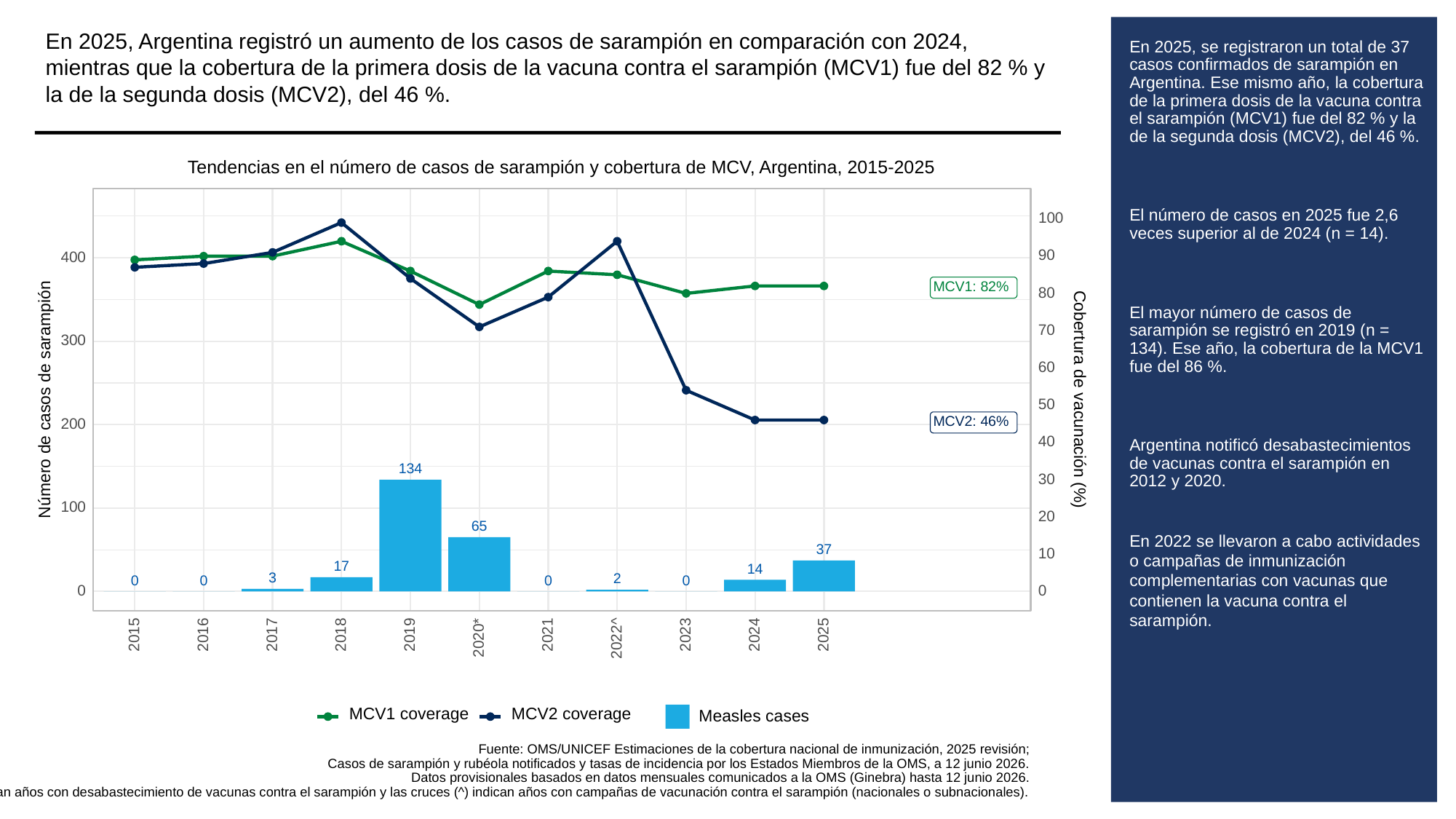

En 2025, Argentina registró un aumento de los casos de sarampión en comparación con 2024, mientras que la cobertura de la primera dosis de la vacuna contra el sarampión (MCV1) fue del 82 % y la de la segunda dosis (MCV2), del 46 %.
# En 2025, se registraron un total de 37 casos confirmados de sarampión en Argentina. Ese mismo año, la cobertura de la primera dosis de la vacuna contra el sarampión (MCV1) fue del 82 % y la de la segunda dosis (MCV2), del 46 %.

El número de casos en 2025 fue 2,6 veces superior al de 2024 (n = 14).

El mayor número de casos de sarampión se registró en 2019 (n = 134). Ese año, la cobertura de la MCV1 fue del 86 %.

Argentina notificó desabastecimientos de vacunas contra el sarampión en 2012 y 2020.

En 2022 se llevaron a cabo actividades o campañas de inmunización complementarias con vacunas que contienen la vacuna contra el sarampión.

Tendencias en el número de casos de sarampión y cobertura de MCV, Argentina, 2015-2025

100

90
400

MCV1: 82%

80

70
300

60

Cobertura de vacunación (%)
Número de casos de sarampión
50

MCV2: 46%
200

40
134

30

100

20
65

37
10

17
14
3
2
0
0
0
0

0
0

2023
2015
2016
2017
2018
2019
2021
2024
2025
2020*
2022^

MCV1 coverage
MCV2 coverage
Measles cases

Fuente: OMS/UNICEF Estimaciones de la cobertura nacional de inmunización, 2025 revisión;
Casos de sarampión y rubéola notificados y tasas de incidencia por los Estados Miembros de la OMS, a 12 junio 2026.
Datos provisionales basados en datos mensuales comunicados a la OMS (Ginebra) hasta 12 junio 2026.
Nota: Los asteriscos (*) indican años con desabastecimiento de vacunas contra el sarampión y las cruces (^) indican años con campañas de vacunación contra el sarampión (nacionales o subnacionales).